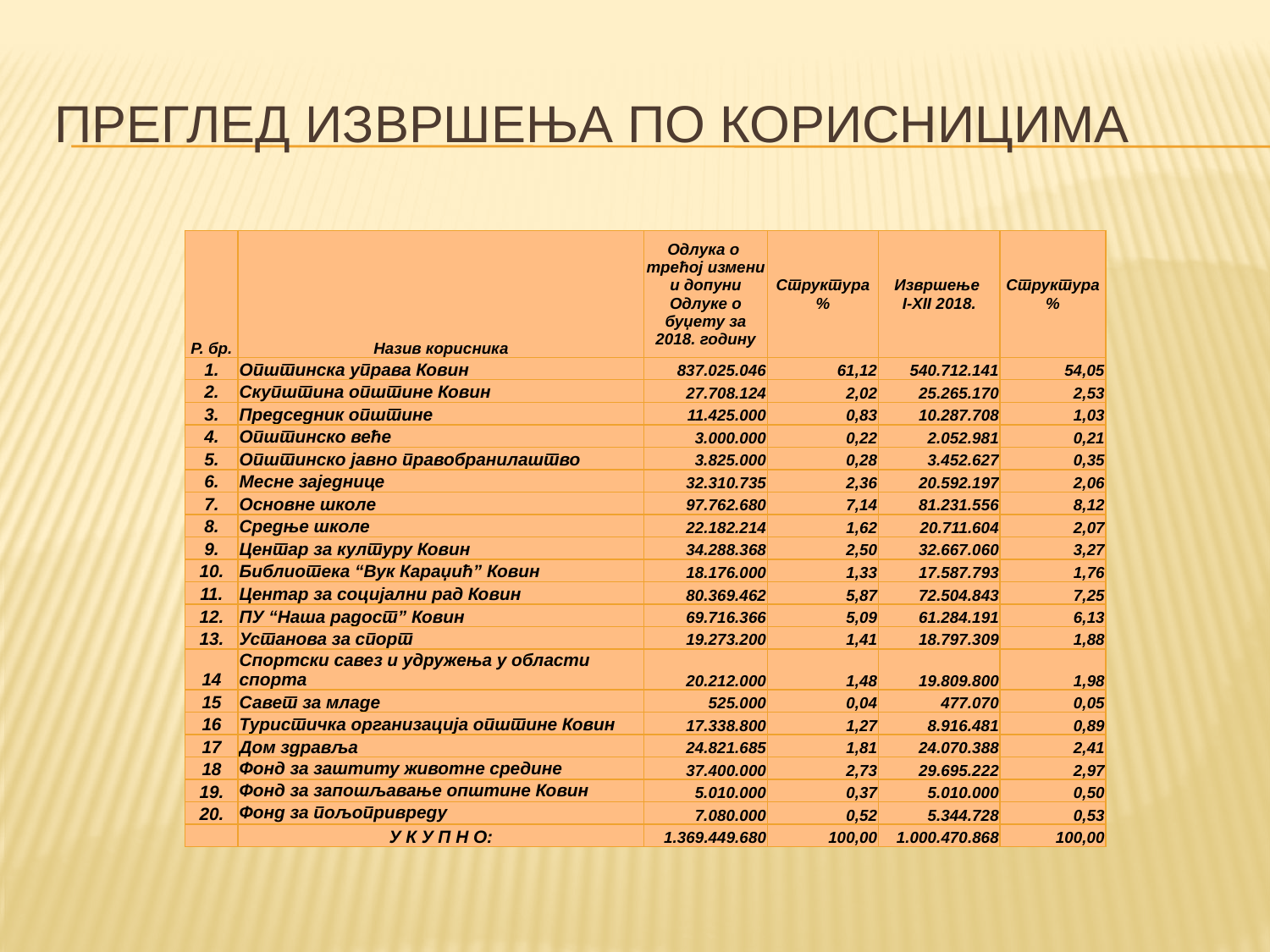

# ПРЕГЛЕД ИЗВРШЕЊА ПО КОРИСНИЦИМА
| Р. бр. | Назив корисника | Одлука о трећој измени и допуни Одлуке о буџету за 2018. годину | Структура % | Извршење I-XII 2018. | Структура % |
| --- | --- | --- | --- | --- | --- |
| 1. | Општинска управа Ковин | 837.025.046 | 61,12 | 540.712.141 | 54,05 |
| 2. | Скупштина општине Ковин | 27.708.124 | 2,02 | 25.265.170 | 2,53 |
| 3. | Председник општине | 11.425.000 | 0,83 | 10.287.708 | 1,03 |
| 4. | Општинско веће | 3.000.000 | 0,22 | 2.052.981 | 0,21 |
| 5. | Општинско јавно правобранилаштво | 3.825.000 | 0,28 | 3.452.627 | 0,35 |
| 6. | Месне заједнице | 32.310.735 | 2,36 | 20.592.197 | 2,06 |
| 7. | Основне школе | 97.762.680 | 7,14 | 81.231.556 | 8,12 |
| 8. | Средње школе | 22.182.214 | 1,62 | 20.711.604 | 2,07 |
| 9. | Центар за културу Ковин | 34.288.368 | 2,50 | 32.667.060 | 3,27 |
| 10. | Библиотека “Вук Караџић” Ковин | 18.176.000 | 1,33 | 17.587.793 | 1,76 |
| 11. | Центар за социјални рад Ковин | 80.369.462 | 5,87 | 72.504.843 | 7,25 |
| 12. | ПУ “Наша радост” Ковин | 69.716.366 | 5,09 | 61.284.191 | 6,13 |
| 13. | Установа за спорт | 19.273.200 | 1,41 | 18.797.309 | 1,88 |
| 14 | Спортски савез и удружења у области спорта | 20.212.000 | 1,48 | 19.809.800 | 1,98 |
| 15 | Савет за младе | 525.000 | 0,04 | 477.070 | 0,05 |
| 16 | Туристичка организација општине Ковин | 17.338.800 | 1,27 | 8.916.481 | 0,89 |
| 17 | Дом здравља | 24.821.685 | 1,81 | 24.070.388 | 2,41 |
| 18 | Фонд за заштиту животне средине | 37.400.000 | 2,73 | 29.695.222 | 2,97 |
| 19. | Фонд за запошљавање општине Ковин | 5.010.000 | 0,37 | 5.010.000 | 0,50 |
| 20. | Фонд за пољопривреду | 7.080.000 | 0,52 | 5.344.728 | 0,53 |
|  | У К У П Н О: | 1.369.449.680 | 100,00 | 1.000.470.868 | 100,00 |